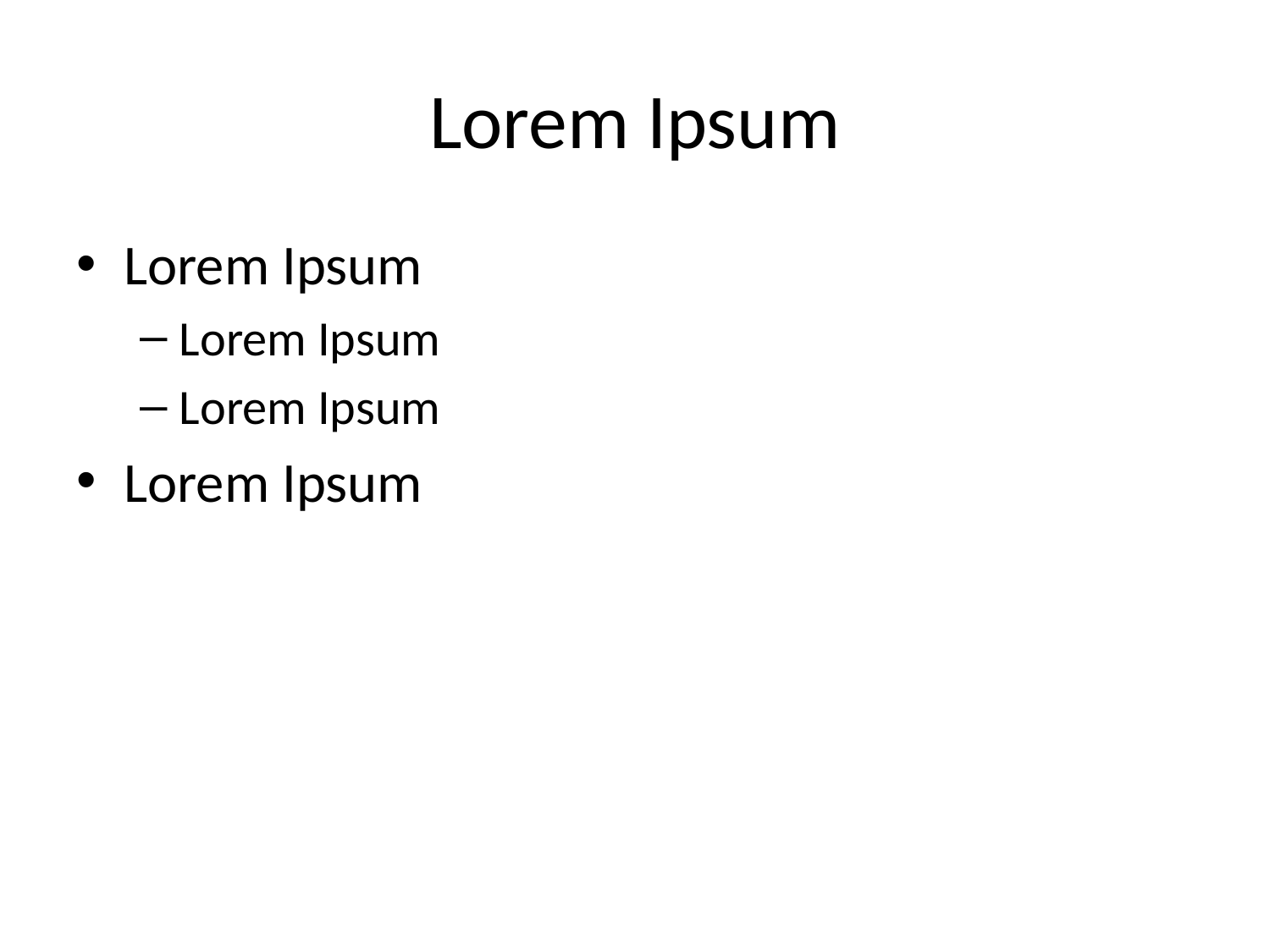

# Lorem Ipsum
Lorem Ipsum
Lorem Ipsum
Lorem Ipsum
Lorem Ipsum